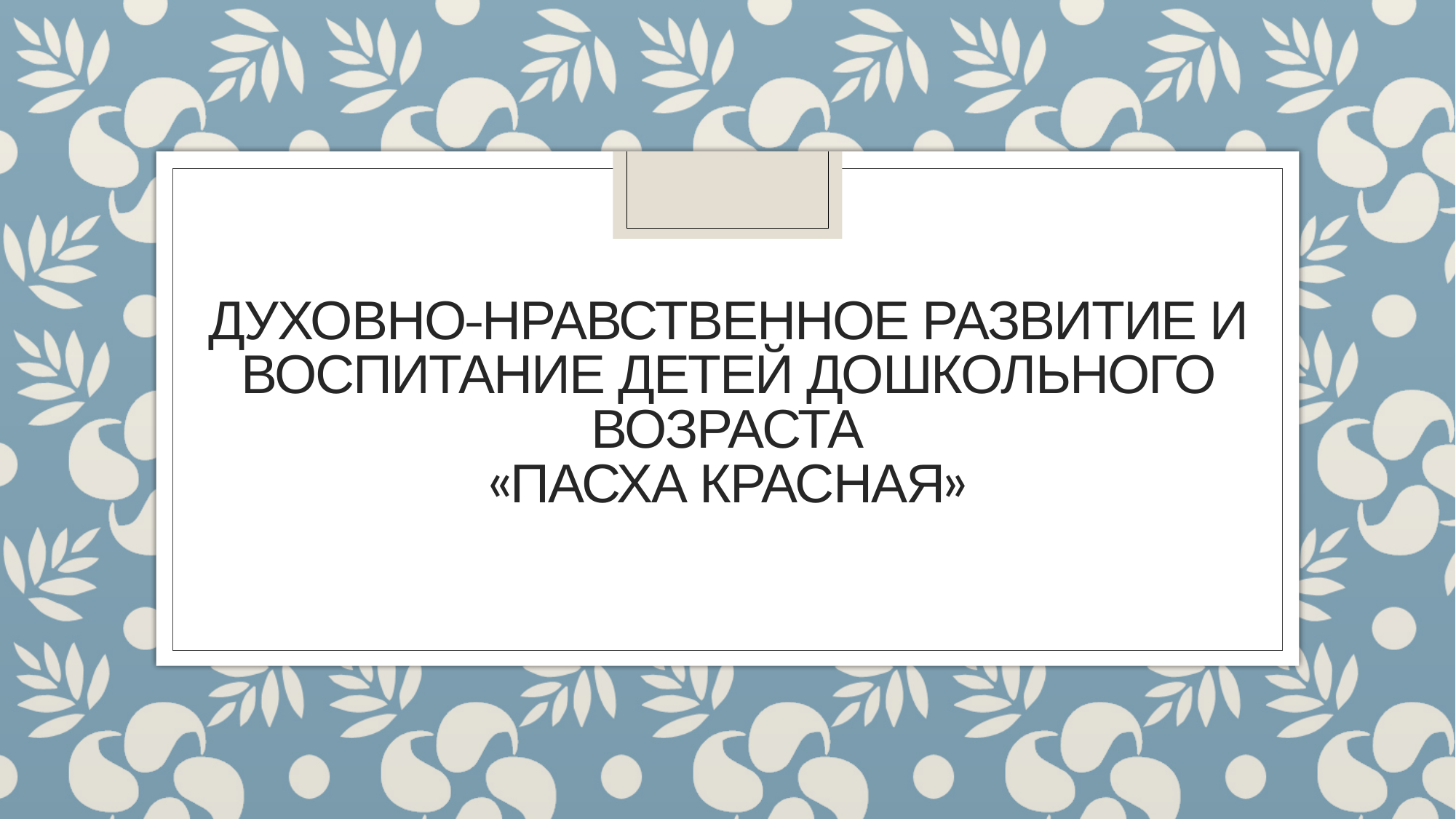

# Духовно-нравственное развитие и воспитание детей дошкольного возраста «пасха красная»